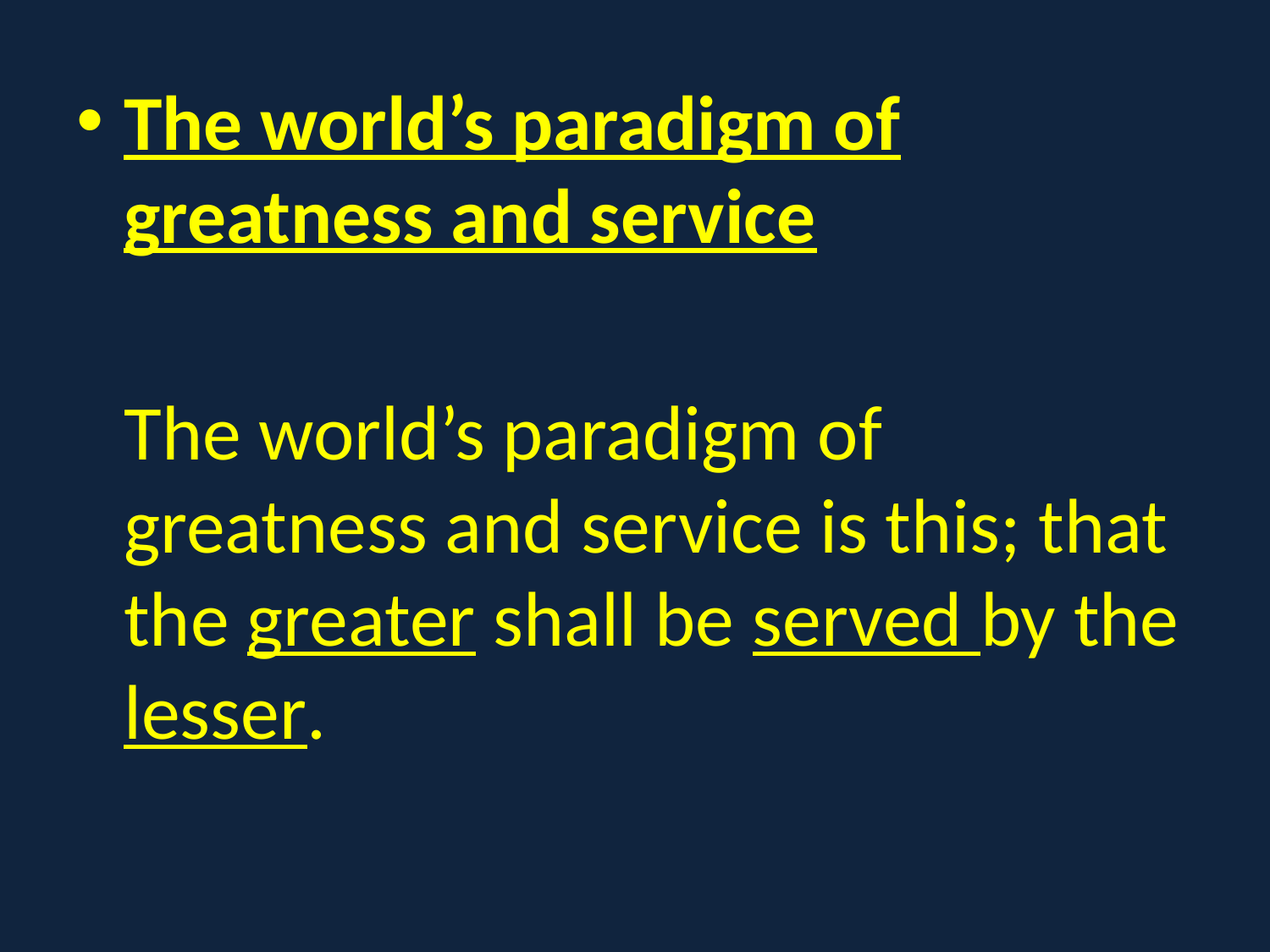

#
The world’s paradigm of greatness and service

	The world’s paradigm of greatness and service is this; that the greater shall be served by the lesser.